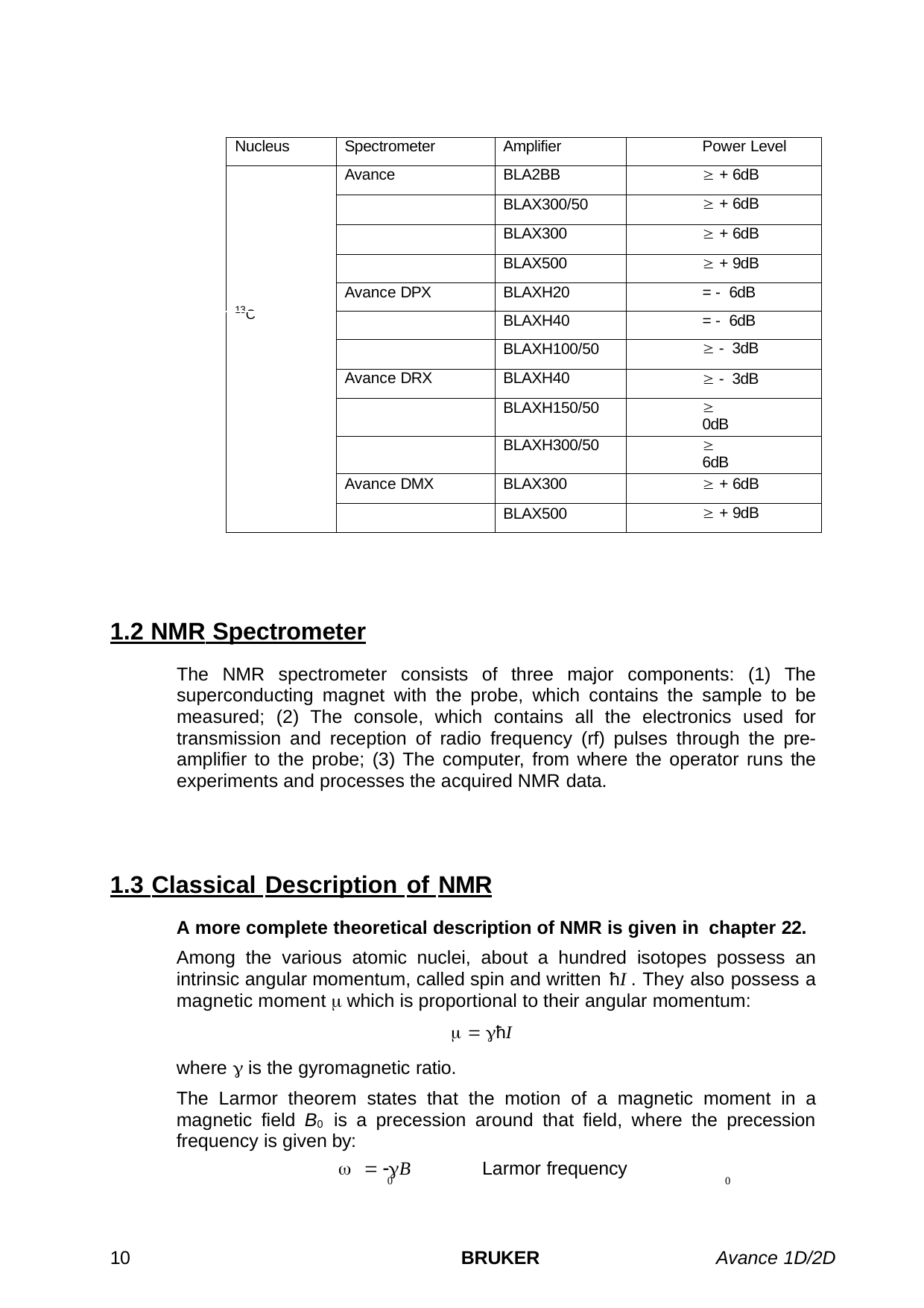

| Nucleus | Spectrometer | Amplifier | Power Level |
| --- | --- | --- | --- |
|  | Avance | BLA2BB | ≥ + 6dB |
|  |  | BLAX300/50 | ≥ + 6dB |
|  |  | BLAX300 | ≥ + 6dB |
|  |  | BLAX500 | ≥ + 9dB |
|  | Avance DPX | BLAXH20 | = - 6dB |
| 13C |  | BLAXH40 | = - 6dB |
|  |  | BLAXH100/50 | ≥ - 3dB |
|  | Avance DRX | BLAXH40 | ≥ - 3dB |
|  |  | BLAXH150/50 | ≥ 0dB |
|  |  | BLAXH300/50 | ≥ 6dB |
|  | Avance DMX | BLAX300 | ≥ + 6dB |
|  |  | BLAX500 | ≥ + 9dB |
1.2 NMR Spectrometer
The  NMR  spectrometer  consists  of  three  major  components:  (1)  The superconducting magnet with the probe, which contains the sample to be measured; (2) The console, which contains all the electronics used for transmission and reception of radio frequency (rf) pulses through the pre- amplifier to the probe; (3) The computer, from where the operator runs the experiments and processes the acquired NMR data.
1.3 Classical Description of NMR
A more complete theoretical description of NMR is given in chapter 22.
Among the various atomic nuclei, about a hundred isotopes possess an intrinsic angular momentum, called spin and written ħI . They also possess a magnetic moment μ which is proportional to their angular momentum:
μ = γħI
where γ is the gyromagnetic ratio.
The Larmor theorem states that the motion of a magnetic moment in a magnetic field B0 is a precession around that field, where the precession frequency is given by:
ω  = −γB	Larmor frequency
0	0
10
BRUKER
Avance 1D/2D